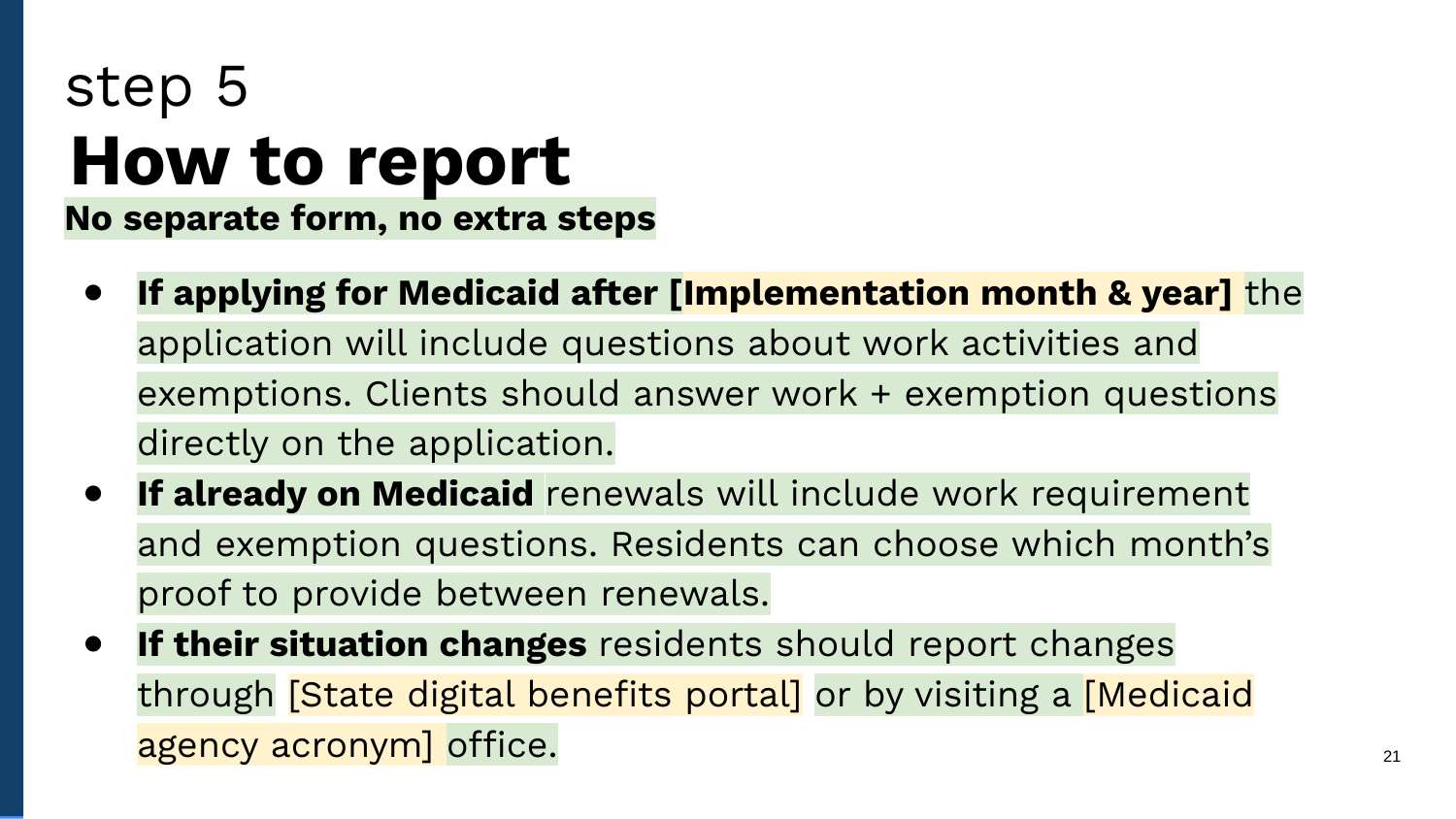

step 5
How to report
No separate form, no extra steps
If applying for Medicaid after [Implementation month & year] the application will include questions about work activities and exemptions. Clients should answer work + exemption questions directly on the application.
If already on Medicaid renewals will include work requirement and exemption questions. Residents can choose which month’s proof to provide between renewals.
If their situation changes residents should report changes through [State digital benefits portal] or by visiting a [Medicaid agency acronym] office.

21